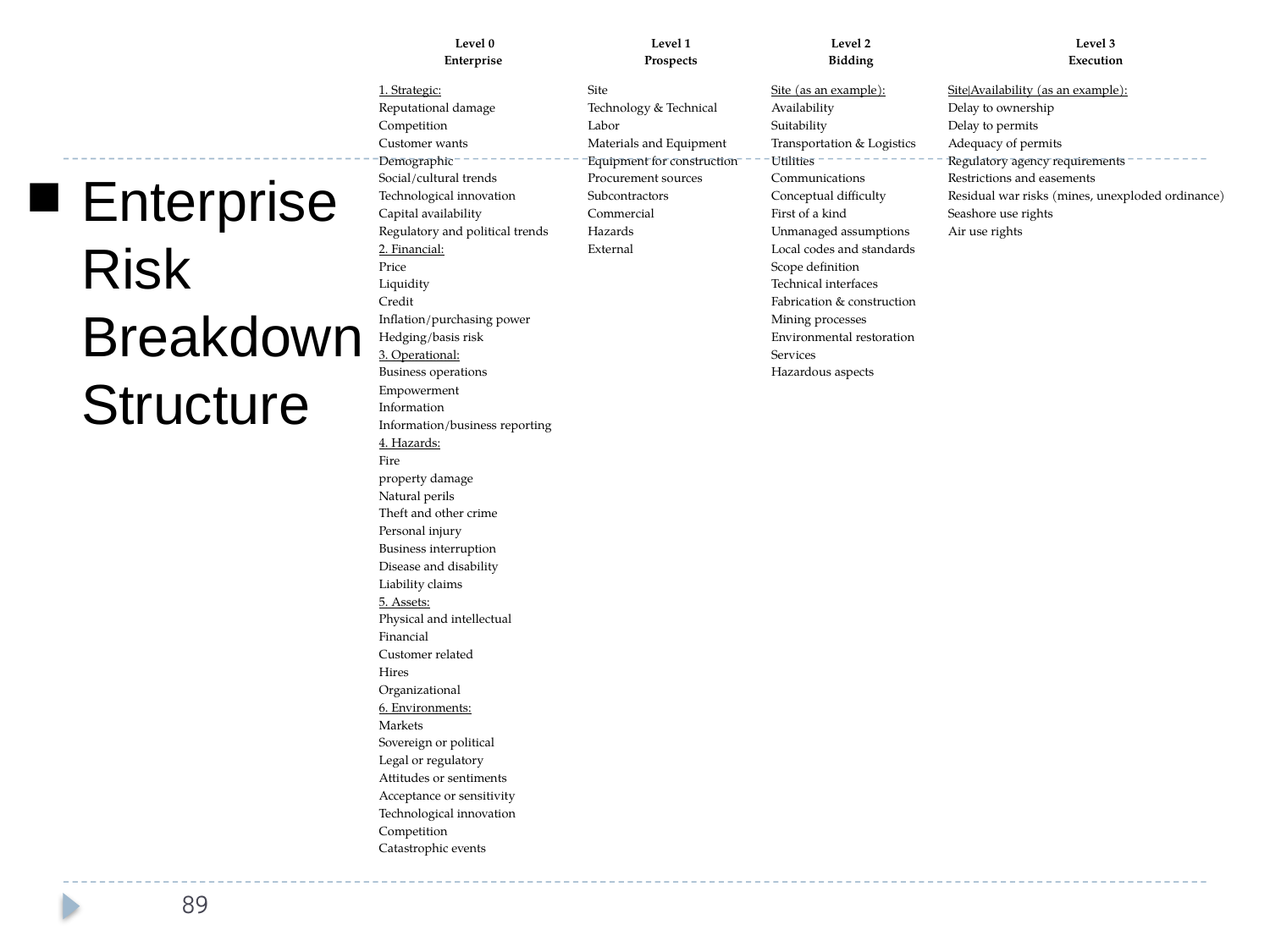

| Level 0 Enterprise | Level 1 Prospects | Level 2 Bidding | Level 3 Execution |
| --- | --- | --- | --- |
|  |  |  |  |
| 1. Strategic: Reputational damage Competition Customer wants Demographic Social/cultural trends Technological innovation Capital availability Regulatory and political trends 2. Financial: Price Liquidity Credit Inflation/purchasing power Hedging/basis risk 3. Operational: Business operations Empowerment Information Information/business reporting 4. Hazards: Fire property damage Natural perils Theft and other crime Personal injury Business interruption Disease and disability Liability claims 5. Assets: Physical and intellectual Financial Customer related Hires Organizational 6. Environments: Markets Sovereign or political Legal or regulatory Attitudes or sentiments Acceptance or sensitivity Technological innovation Competition Catastrophic events | Site Technology & Technical Labor Materials and Equipment Equipment for construction Procurement sources Subcontractors Commercial Hazards External | Site (as an example): Availability Suitability Transportation & Logistics Utilities Communications Conceptual difficulty First of a kind Unmanaged assumptions Local codes and standards Scope definition Technical interfaces Fabrication & construction Mining processes Environmental restoration Services Hazardous aspects | Site|Availability (as an example): Delay to ownership Delay to permits Adequacy of permits Regulatory agency requirements Restrictions and easements Residual war risks (mines, unexploded ordinance) Seashore use rights Air use rights |
Enterprise
Risk
Breakdown
Structure

89